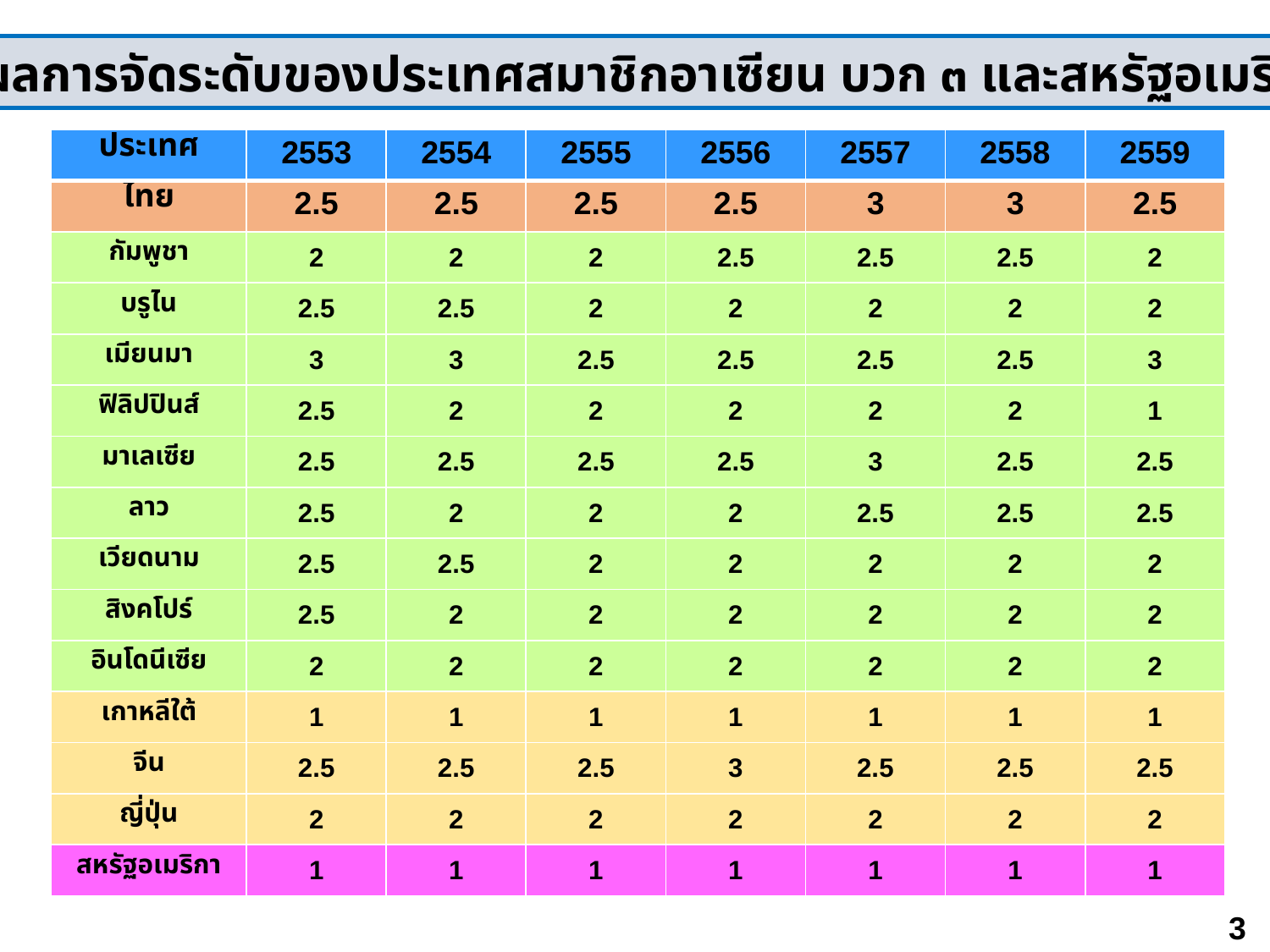

ผลการจัดระดับของประเทศสมาชิกอาเซียน บวก ๓ และสหรัฐอเมริกา
| ประเทศ | 2553 | 2554 | 2555 | 2556 | 2557 | 2558 | 2559 |
| --- | --- | --- | --- | --- | --- | --- | --- |
| ไทย | 2.5 | 2.5 | 2.5 | 2.5 | 3 | 3 | 2.5 |
| กัมพูชา | 2 | 2 | 2 | 2.5 | 2.5 | 2.5 | 2 |
| บรูไน | 2.5 | 2.5 | 2 | 2 | 2 | 2 | 2 |
| เมียนมา | 3 | 3 | 2.5 | 2.5 | 2.5 | 2.5 | 3 |
| ฟิลิปปินส์ | 2.5 | 2 | 2 | 2 | 2 | 2 | 1 |
| มาเลเซีย | 2.5 | 2.5 | 2.5 | 2.5 | 3 | 2.5 | 2.5 |
| ลาว | 2.5 | 2 | 2 | 2 | 2.5 | 2.5 | 2.5 |
| เวียดนาม | 2.5 | 2.5 | 2 | 2 | 2 | 2 | 2 |
| สิงคโปร์ | 2.5 | 2 | 2 | 2 | 2 | 2 | 2 |
| อินโดนีเซีย | 2 | 2 | 2 | 2 | 2 | 2 | 2 |
| เกาหลีใต้ | 1 | 1 | 1 | 1 | 1 | 1 | 1 |
| จีน | 2.5 | 2.5 | 2.5 | 3 | 2.5 | 2.5 | 2.5 |
| ญี่ปุ่น | 2 | 2 | 2 | 2 | 2 | 2 | 2 |
| สหรัฐอเมริกา | 1 | 1 | 1 | 1 | 1 | 1 | 1 |
3